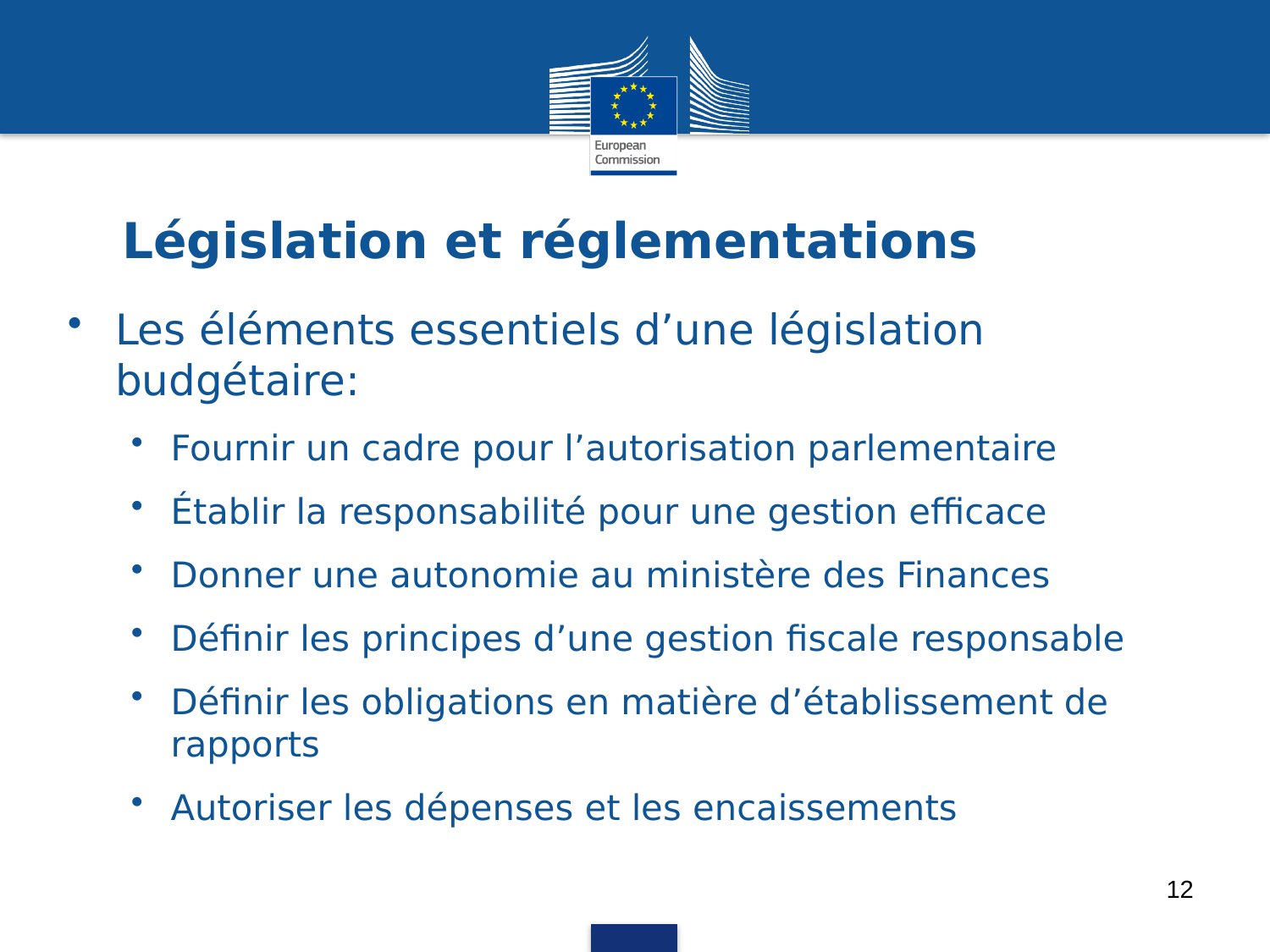

# Législation et réglementations
Les éléments essentiels d’une législation budgétaire:
Fournir un cadre pour l’autorisation parlementaire
Établir la responsabilité pour une gestion efficace
Donner une autonomie au ministère des Finances
Définir les principes d’une gestion fiscale responsable
Définir les obligations en matière d’établissement de rapports
Autoriser les dépenses et les encaissements

12